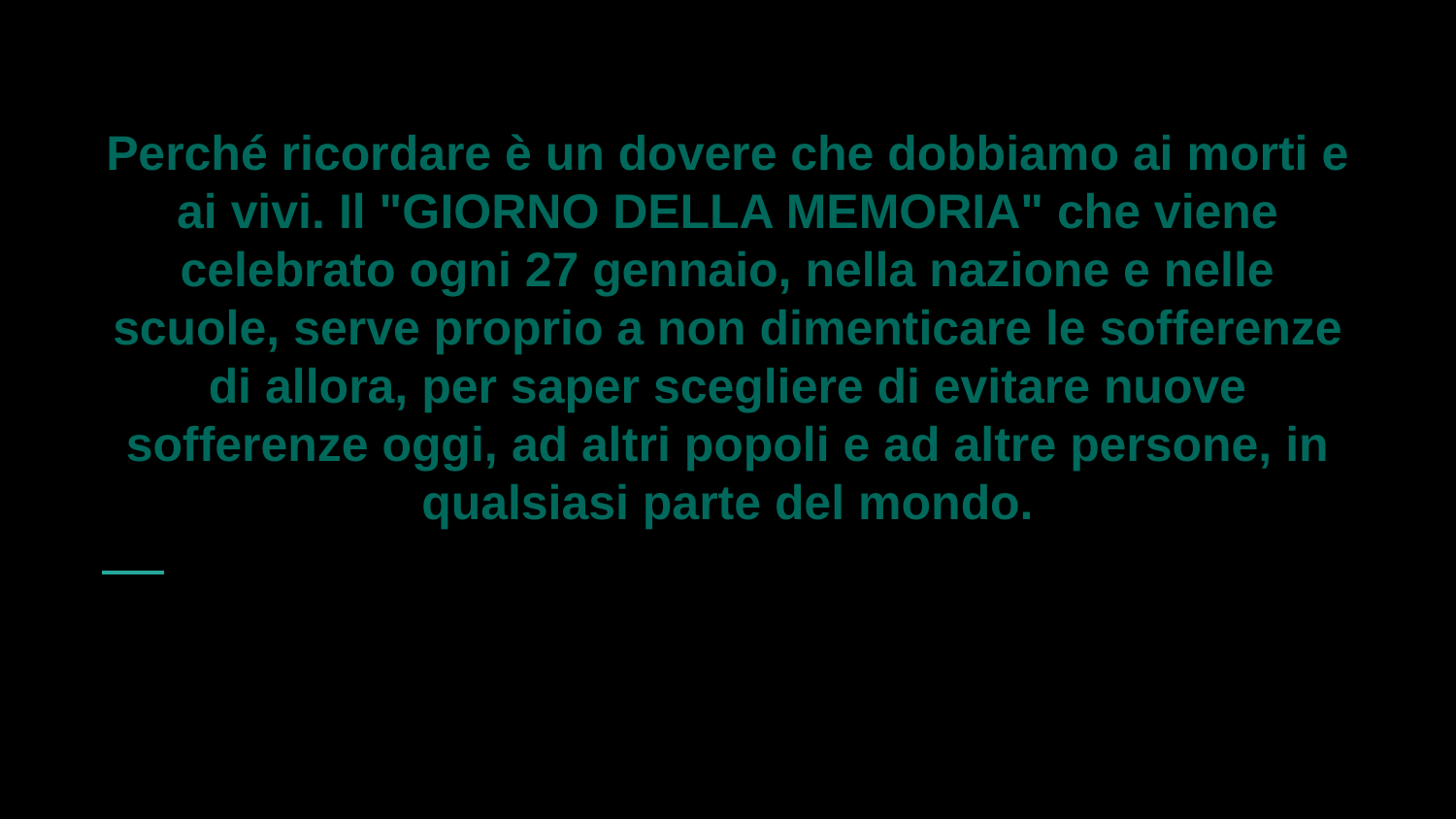

# Perché ricordare è un dovere che dobbiamo ai morti e ai vivi. Il "GIORNO DELLA MEMORIA" che viene celebrato ogni 27 gennaio, nella nazione e nelle scuole, serve proprio a non dimenticare le sofferenze di allora, per saper scegliere di evitare nuove sofferenze oggi, ad altri popoli e ad altre persone, in qualsiasi parte del mondo.